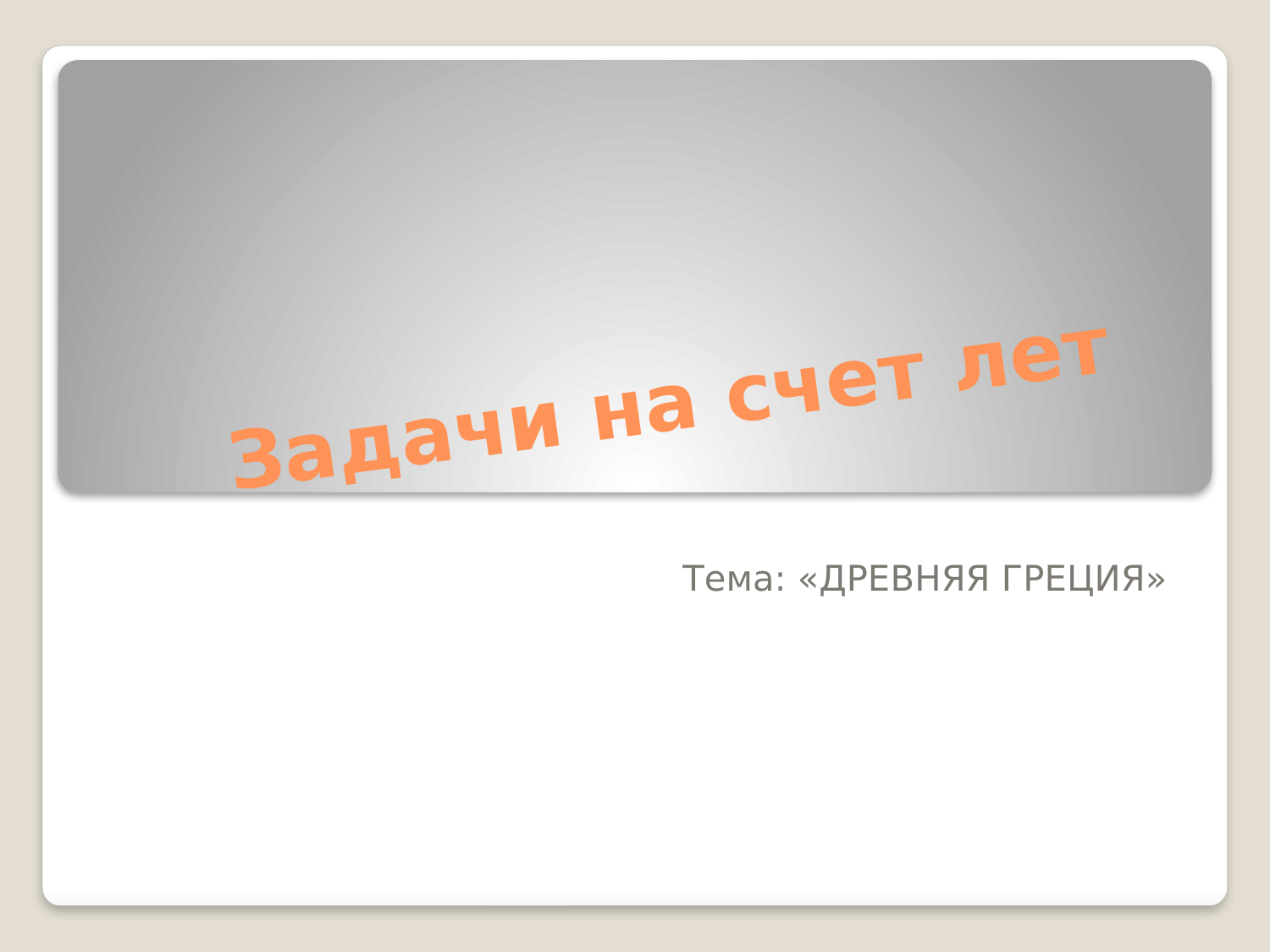

# Задачи на счет лет
Тема: «ДРЕВНЯЯ ГРЕЦИЯ»